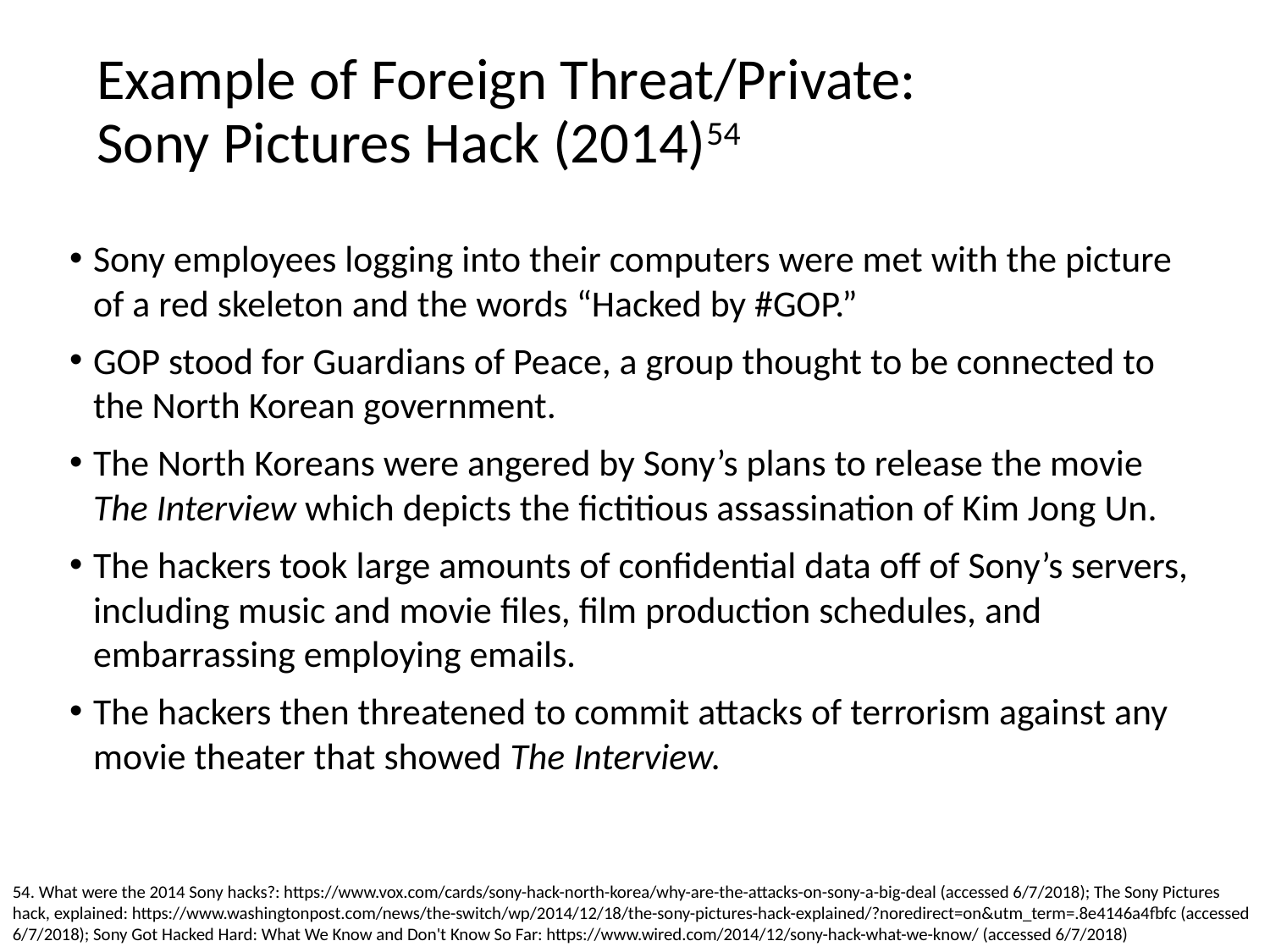

# Example of Foreign Threat/Private: Sony Pictures Hack (2014)54
Sony employees logging into their computers were met with the picture of a red skeleton and the words “Hacked by #GOP.”
GOP stood for Guardians of Peace, a group thought to be connected to the North Korean government.
The North Koreans were angered by Sony’s plans to release the movie The Interview which depicts the fictitious assassination of Kim Jong Un.
The hackers took large amounts of confidential data off of Sony’s servers, including music and movie files, film production schedules, and embarrassing employing emails.
The hackers then threatened to commit attacks of terrorism against any movie theater that showed The Interview.
54. What were the 2014 Sony hacks?: https://www.vox.com/cards/sony-hack-north-korea/why-are-the-attacks-on-sony-a-big-deal (accessed 6/7/2018); The Sony Pictures hack, explained: https://www.washingtonpost.com/news/the-switch/wp/2014/12/18/the-sony-pictures-hack-explained/?noredirect=on&utm_term=.8e4146a4fbfc (accessed 6/7/2018); Sony Got Hacked Hard: What We Know and Don't Know So Far: https://www.wired.com/2014/12/sony-hack-what-we-know/ (accessed 6/7/2018)